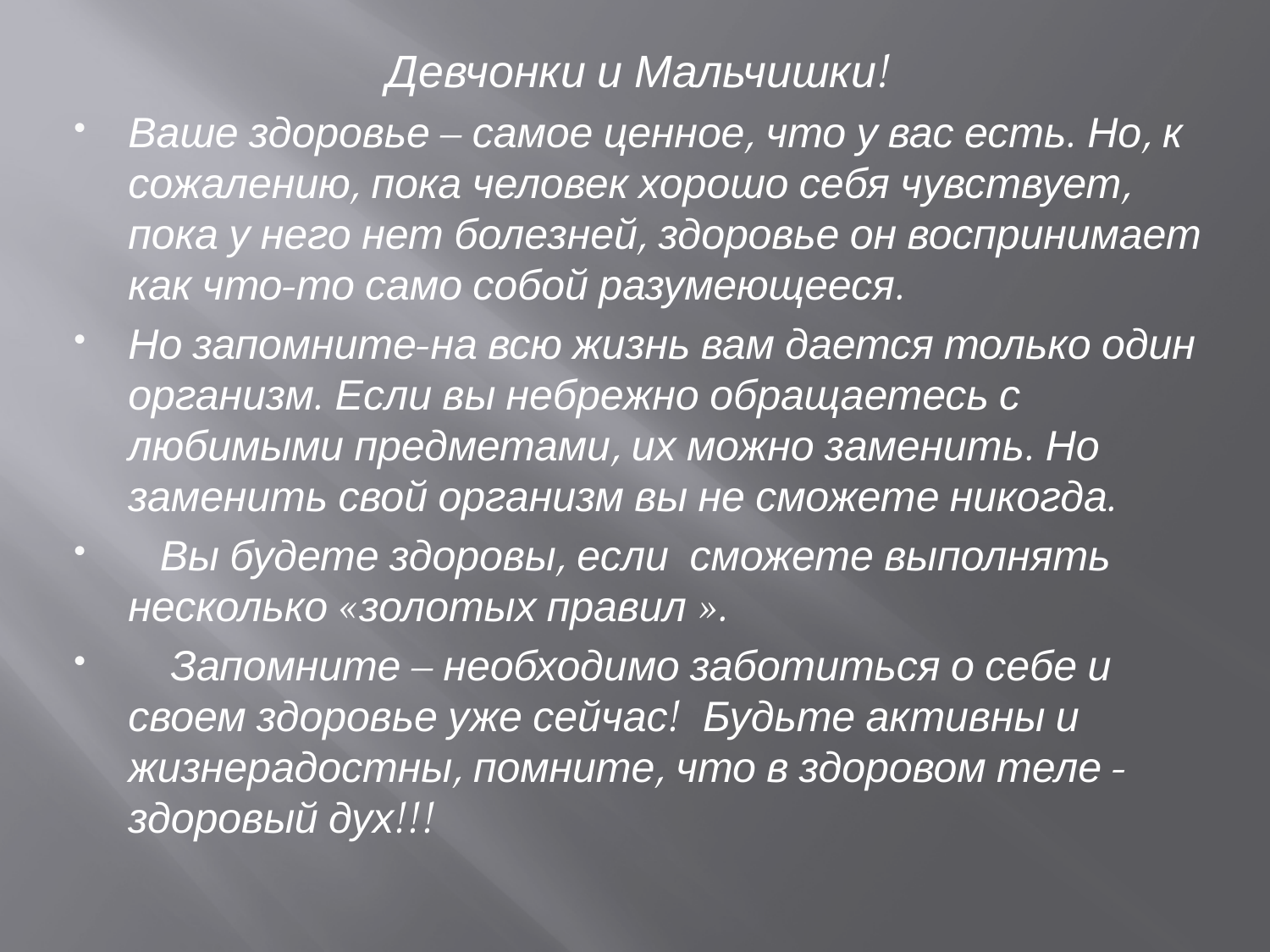

Девчонки и Мальчишки!
Ваше здоровье – самое ценное, что у вас есть. Но, к сожалению, пока человек хорошо себя чувствует, пока у него нет болезней, здоровье он воспринимает как что-то само собой разумеющееся.
Но запомните-на всю жизнь вам дается только один организм. Если вы небрежно обращаетесь с любимыми предметами, их можно заменить. Но заменить свой организм вы не сможете никогда.
   Вы будете здоровы, если  сможете выполнять несколько «золотых правил ».
    Запомните – необходимо заботиться о себе и своем здоровье уже сейчас!  Будьте активны и жизнерадостны, помните, что в здоровом теле - здоровый дух!!!